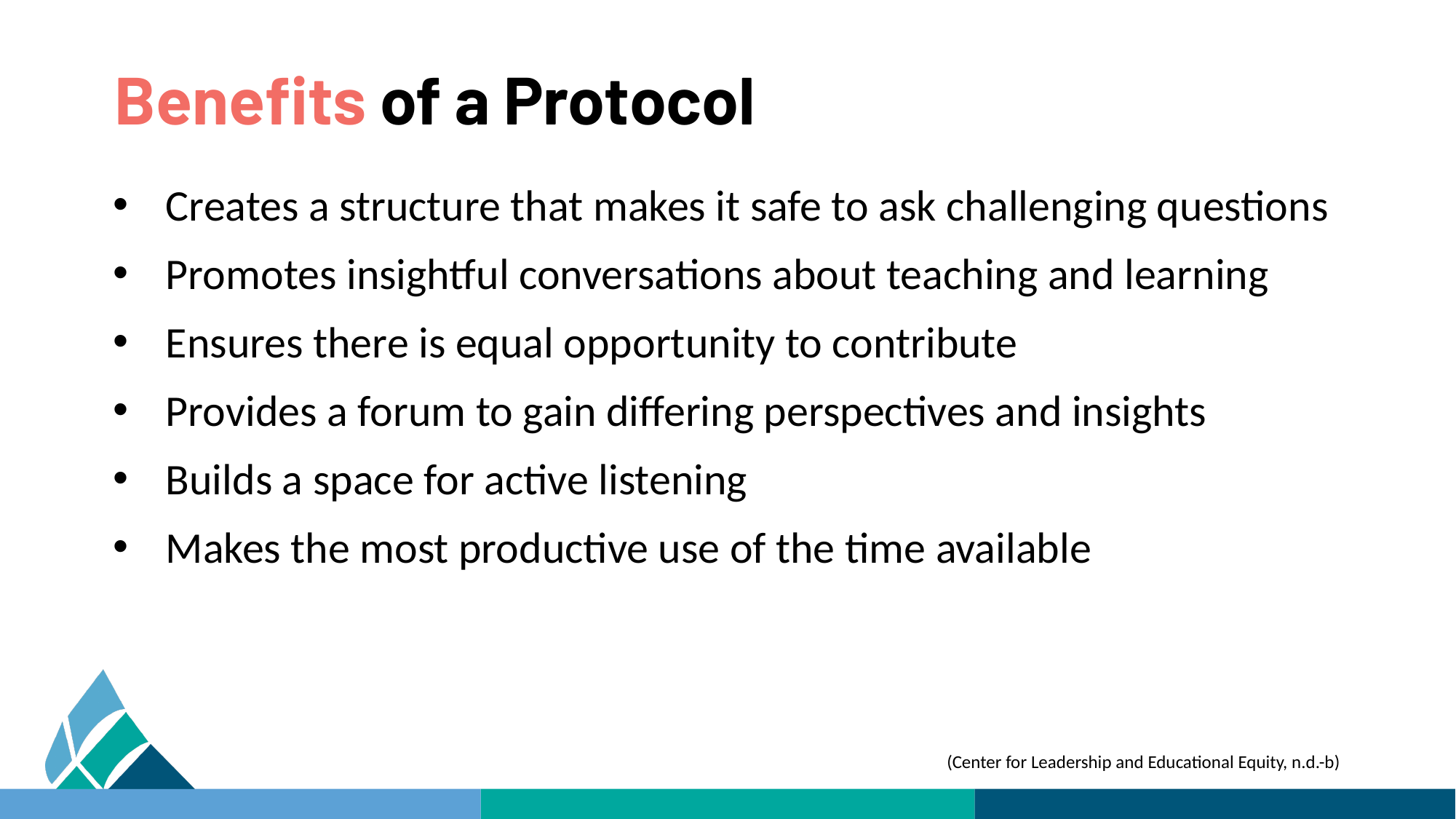

Benefits of a Protocol
Creates a structure that makes it safe to ask challenging questions
Promotes insightful conversations about teaching and learning
Ensures there is equal opportunity to contribute
Provides a forum to gain differing perspectives and insights
Builds a space for active listening
Makes the most productive use of the time available
(Center for Leadership and Educational Equity, n.d.-b)